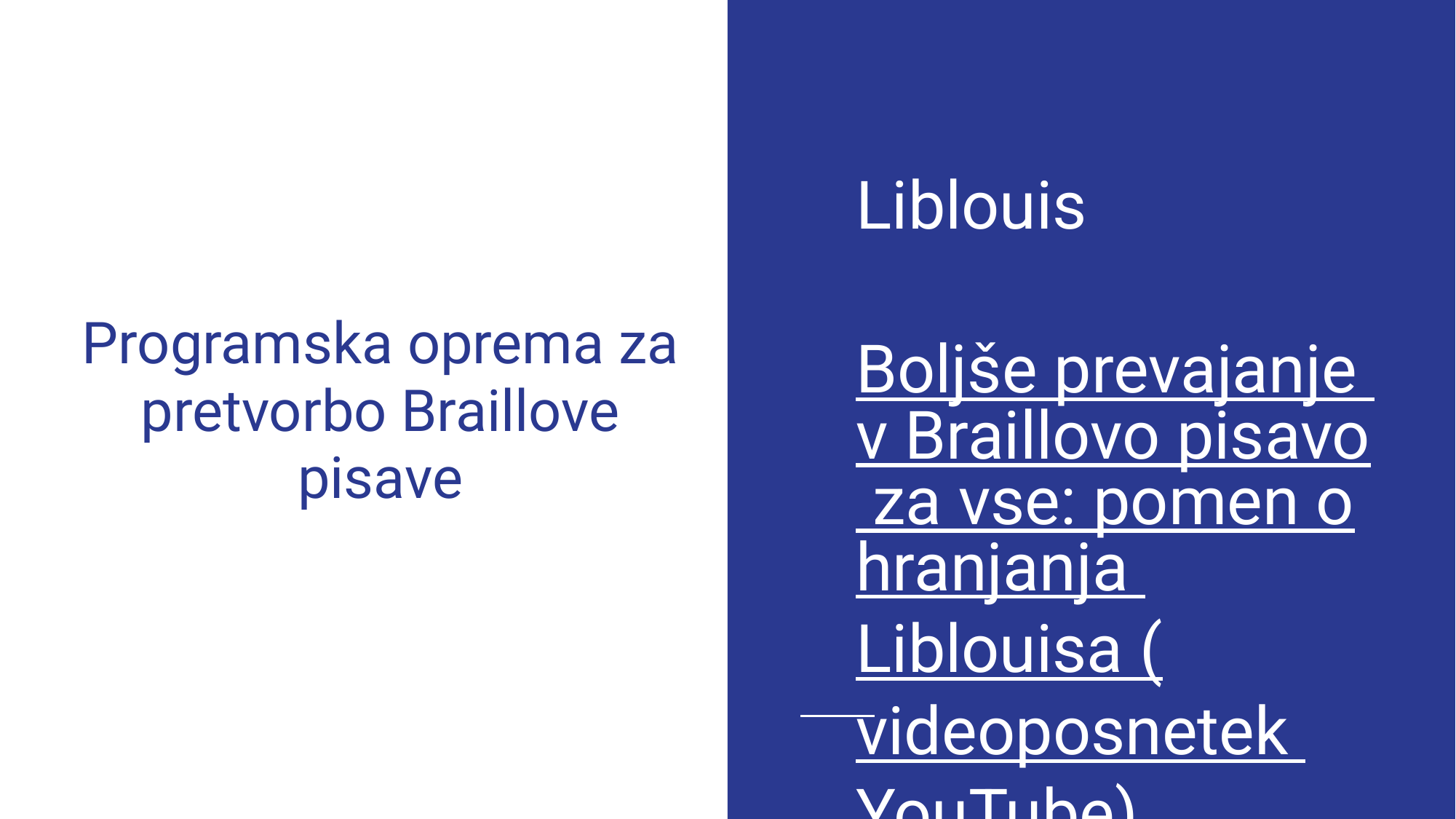

Liblouis

Boljše prevajanje v Braillovo pisavo za vse: pomen ohranjanja Liblouisa (videoposnetek YouTube)
# Programska oprema za pretvorbo Braillove pisave